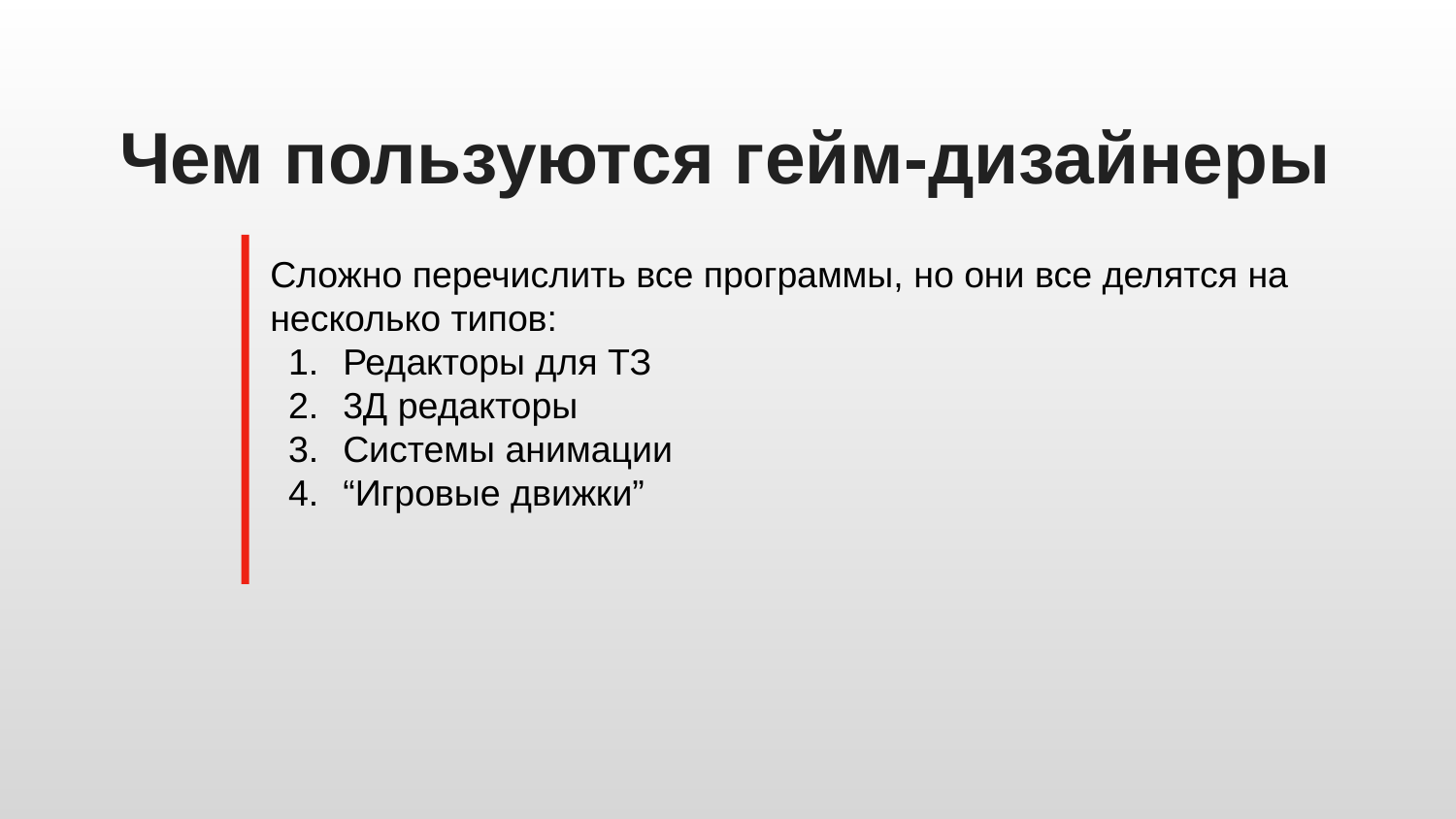

# Чем пользуются гейм-дизайнеры
Сложно перечислить все программы, но они все делятся на несколько типов:
Редакторы для ТЗ
3Д редакторы
Системы анимации
“Игровые движки”